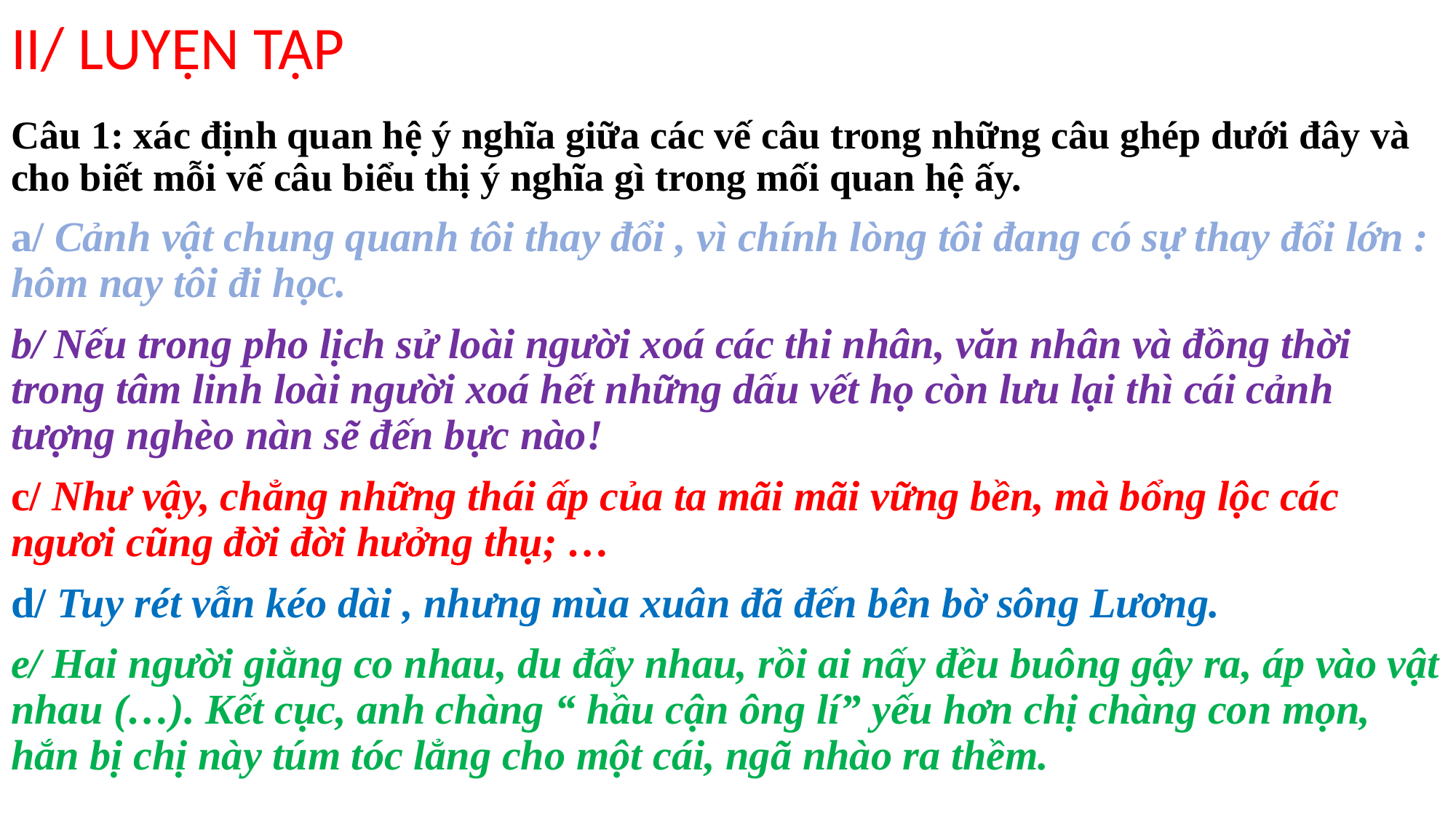

# II/ LUYỆN TẬP
Câu 1: xác định quan hệ ý nghĩa giữa các vế câu trong những câu ghép dưới đây và cho biết mỗi vế câu biểu thị ý nghĩa gì trong mối quan hệ ấy.
a/ Cảnh vật chung quanh tôi thay đổi , vì chính lòng tôi đang có sự thay đổi lớn : hôm nay tôi đi học.
b/ Nếu trong pho lịch sử loài người xoá các thi nhân, văn nhân và đồng thời  trong tâm linh loài người xoá hết những dấu vết họ còn lưu lại thì cái cảnh tượng nghèo nàn sẽ đến bực nào!
c/ Như vậy, chẳng những thái ấp của ta mãi mãi vững bền, mà bổng lộc các ngươi cũng đời đời hưởng thụ; …
d/ Tuy rét vẫn kéo dài , nhưng mùa xuân đã đến bên bờ sông Lương.
e/ Hai người giằng co nhau, du đẩy nhau, rồi ai nấy đều buông gậy ra, áp vào vật nhau (…). Kết cục, anh chàng “ hầu cận ông lí” yếu hơn chị chàng con mọn, hắn bị chị này túm tóc lẳng cho một cái, ngã nhào ra thềm.